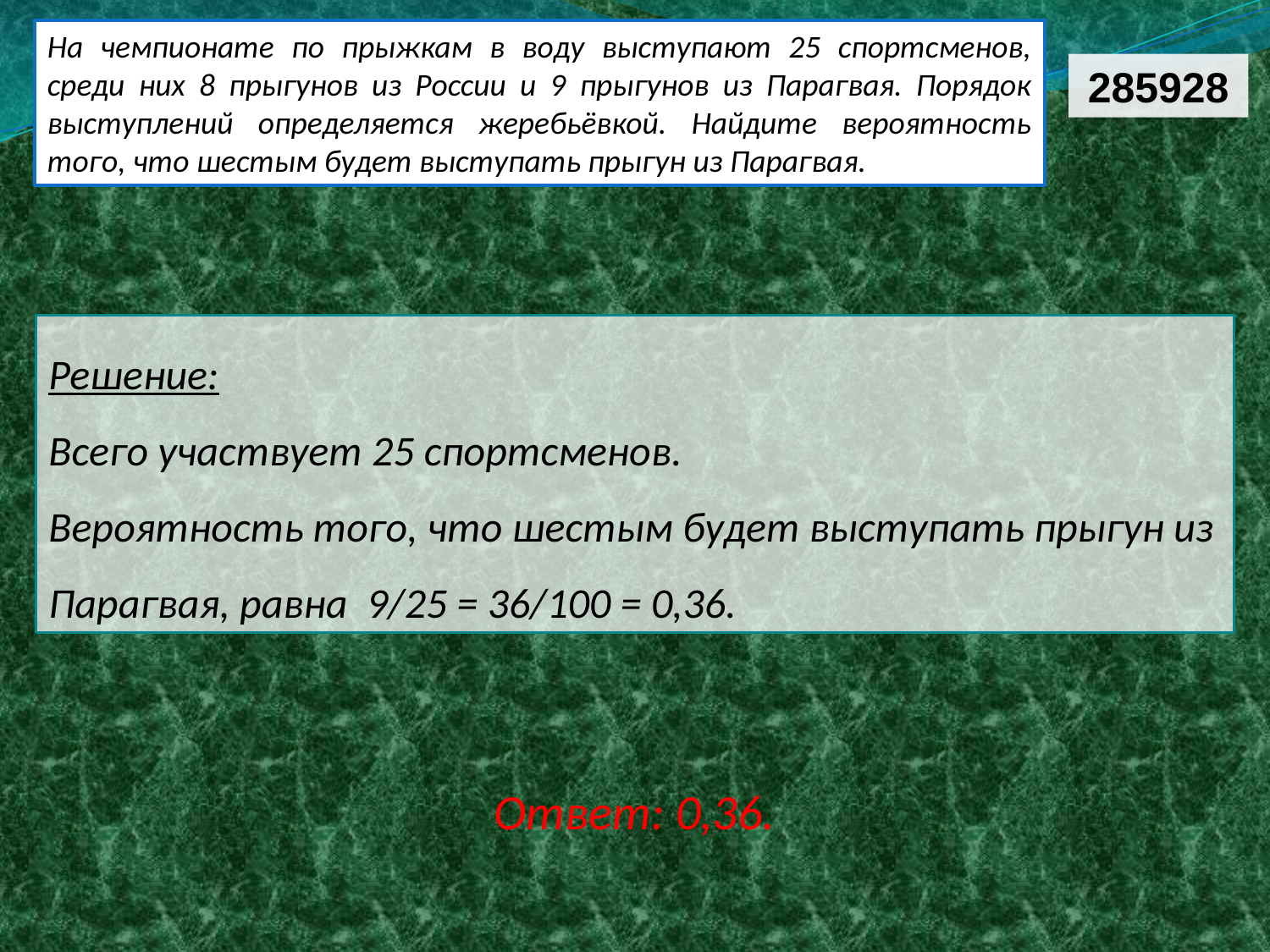

На чемпионате по прыжкам в воду выступают 25 спортсменов, среди них 8 прыгунов из России и 9 прыгунов из Парагвая. Порядок выступлений определяется жеребьёвкой. Найдите вероятность того, что шестым будет выступать прыгун из Парагвая.
285928
Решение:
Всего участвует 25 спортсменов.
Вероятность того, что шестым будет выступать прыгун из Парагвая, равна  9/25 = 36/100 = 0,36.
Ответ: 0,36.